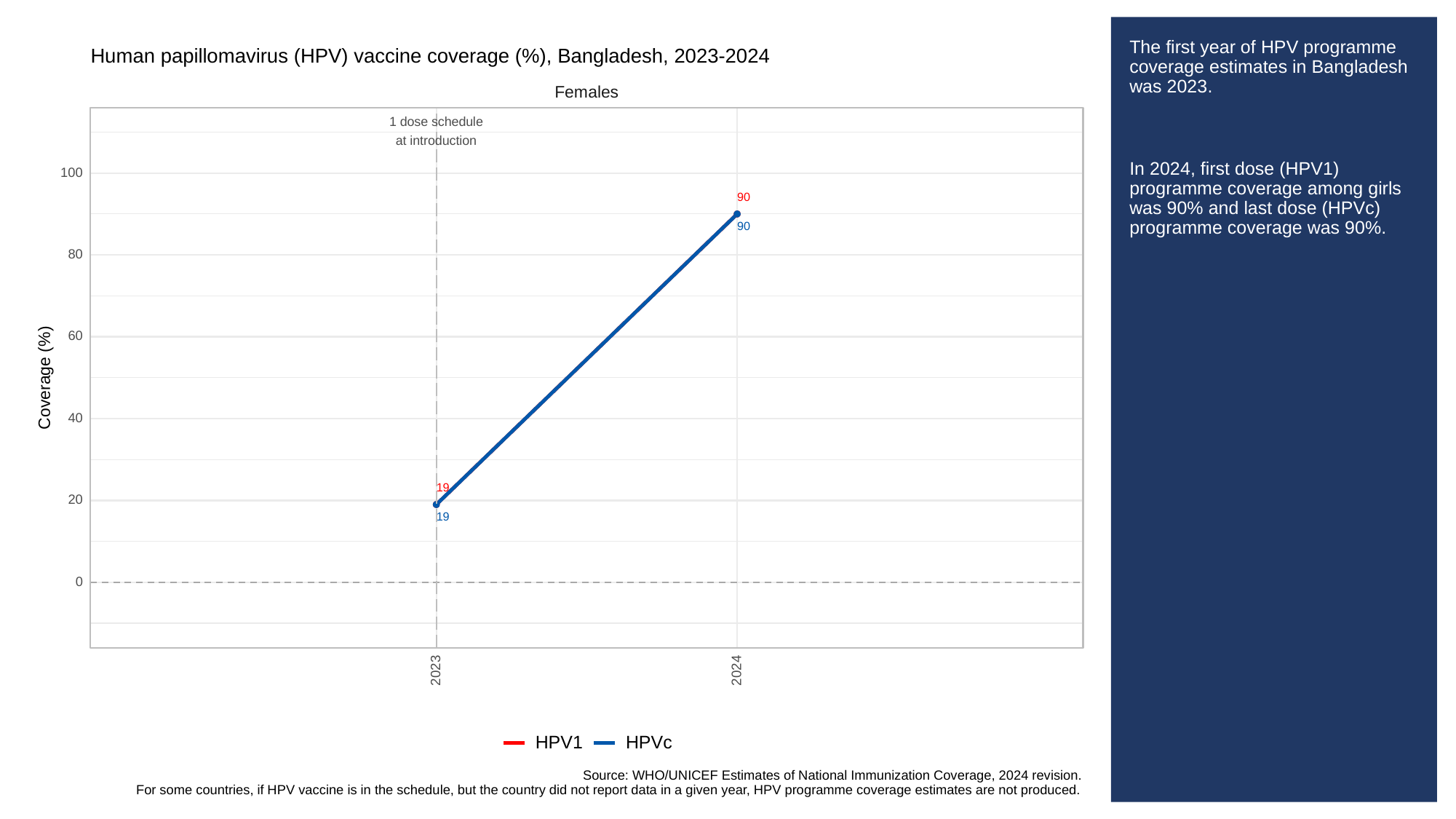

# The first year of HPV programme coverage estimates in Bangladesh was 2023.

In 2024, first dose (HPV1) programme coverage among girls was 90% and last dose (HPVc) programme coverage was 90%.

Human papillomavirus (HPV) vaccine coverage (%), Bangladesh, 2023-2024
Females

1 dose schedule

at introduction
100

90

90
80

60

Coverage (%)

40

19
20

19

0

2023
2024
HPVc
HPV1

Source: WHO/UNICEF Estimates of National Immunization Coverage, 2024 revision.
For some countries, if HPV vaccine is in the schedule, but the country did not report data in a given year, HPV programme coverage estimates are not produced.